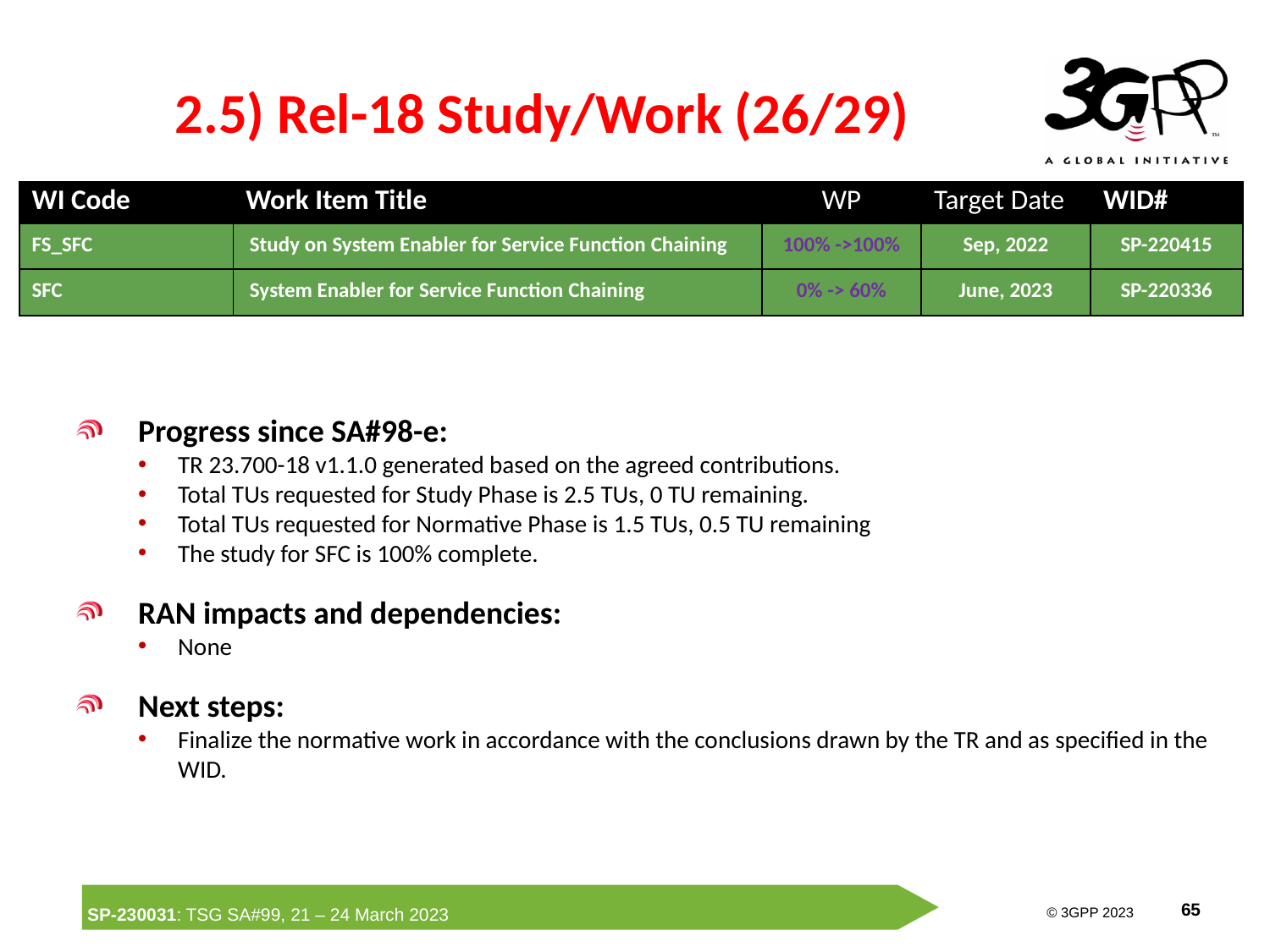

# 2.5) Rel-18 Study/Work (26/29)
| WI Code | Work Item Title | WP | Target Date | WID# |
| --- | --- | --- | --- | --- |
| FS\_SFC | Study on System Enabler for Service Function Chaining | 100% ->100% | Sep, 2022 | SP-220415 |
| SFC | System Enabler for Service Function Chaining | 0% -> 60% | June, 2023 | SP-220336 |
Progress since SA#98-e:
TR 23.700-18 v1.1.0 generated based on the agreed contributions.
Total TUs requested for Study Phase is 2.5 TUs, 0 TU remaining.
Total TUs requested for Normative Phase is 1.5 TUs, 0.5 TU remaining
The study for SFC is 100% complete.

RAN impacts and dependencies:
None

Next steps:
Finalize the normative work in accordance with the conclusions drawn by the TR and as specified in the WID.